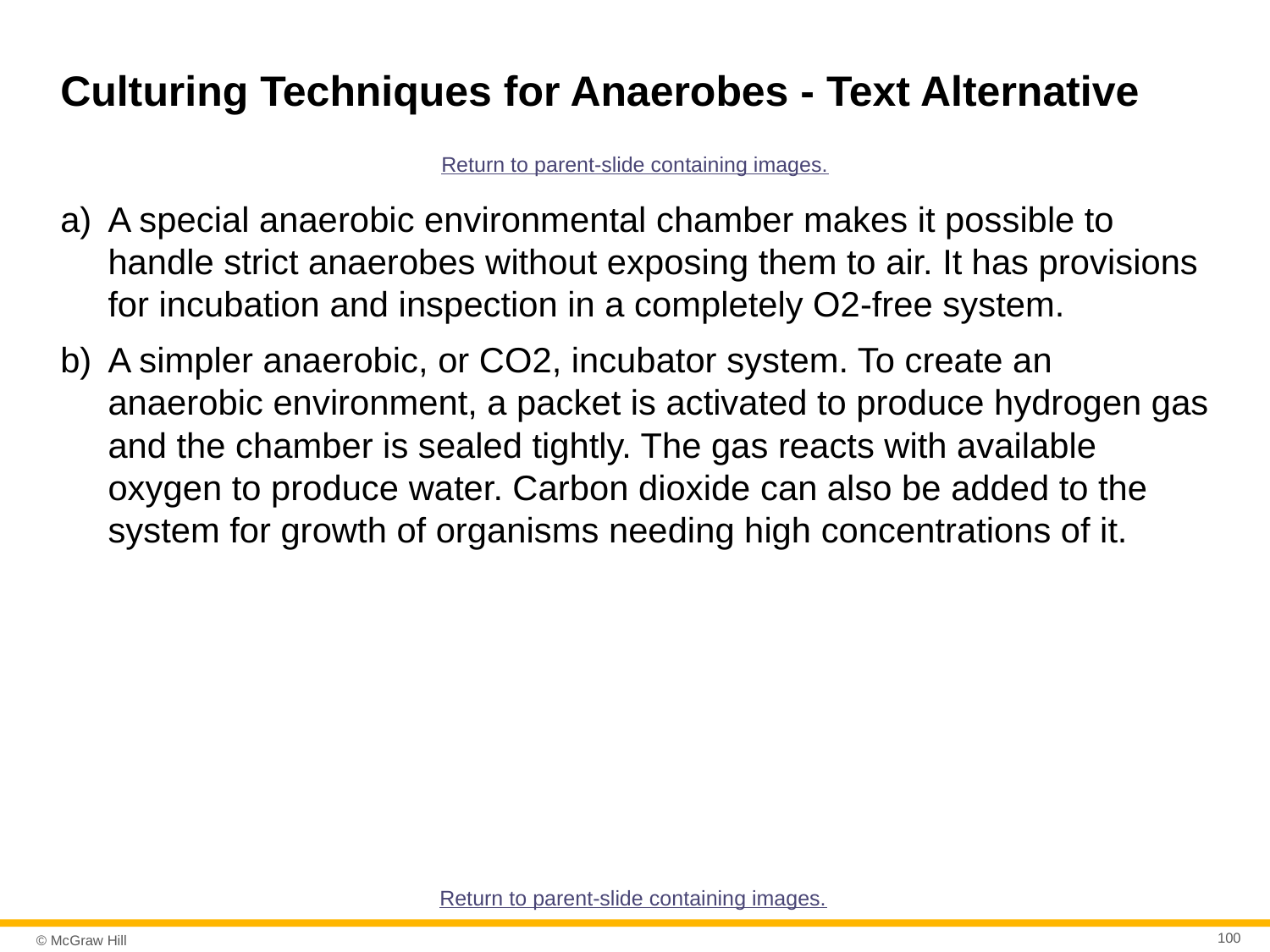

# Culturing Techniques for Anaerobes - Text Alternative
Return to parent-slide containing images.
A special anaerobic environmental chamber makes it possible to handle strict anaerobes without exposing them to air. It has provisions for incubation and inspection in a completely O2-free system.
A simpler anaerobic, or CO2, incubator system. To create an anaerobic environment, a packet is activated to produce hydrogen gas and the chamber is sealed tightly. The gas reacts with available oxygen to produce water. Carbon dioxide can also be added to the system for growth of organisms needing high concentrations of it.
Return to parent-slide containing images.